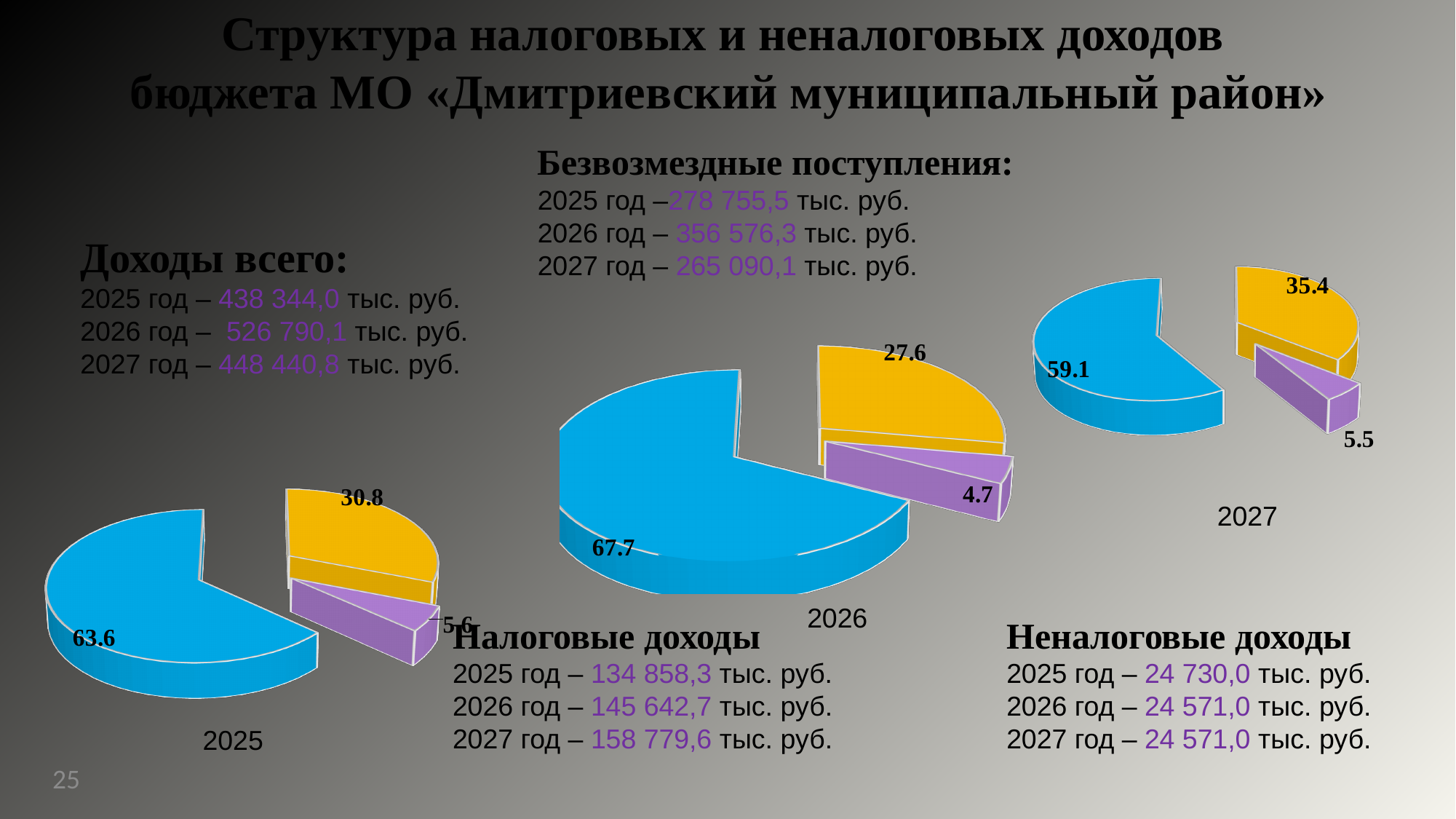

Структура налоговых и неналоговых доходов
 бюджета МО «Дмитриевский муниципальный район»
Безвозмездные поступления:
2025 год –278 755,5 тыс. руб.
2026 год – 356 576,3 тыс. руб.
2027 год – 265 090,1 тыс. руб.

[unsupported chart]

Доходы всего:
2025 год – 438 344,0 тыс. руб.
2026 год –  526 790,1 тыс. руб.
2027 год – 448 440,8 тыс. руб.

[unsupported chart]

[unsupported chart]

2027
2026
Налоговые доходы
2025 год – 134 858,3 тыс. руб.
2026 год – 145 642,7 тыс. руб.
2027 год – 158 779,6 тыс. руб.
Неналоговые доходы
2025 год – 24 730,0 тыс. руб.
2026 год – 24 571,0 тыс. руб.
2027 год – 24 571,0 тыс. руб.
2025
25